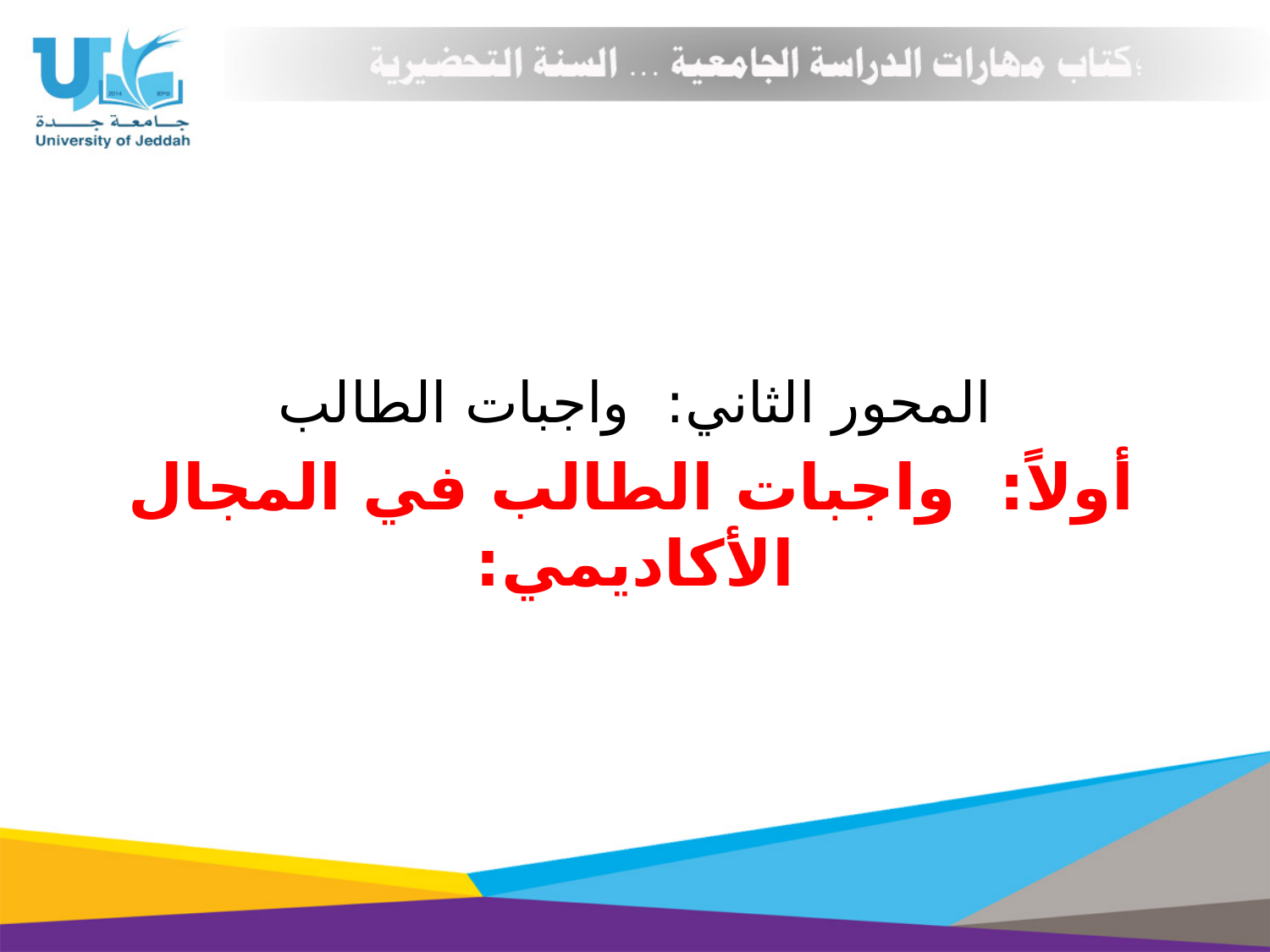

المحور الثاني:  واجبات الطالب
أولاً:  واجبات الطالب في المجال الأكاديمي: